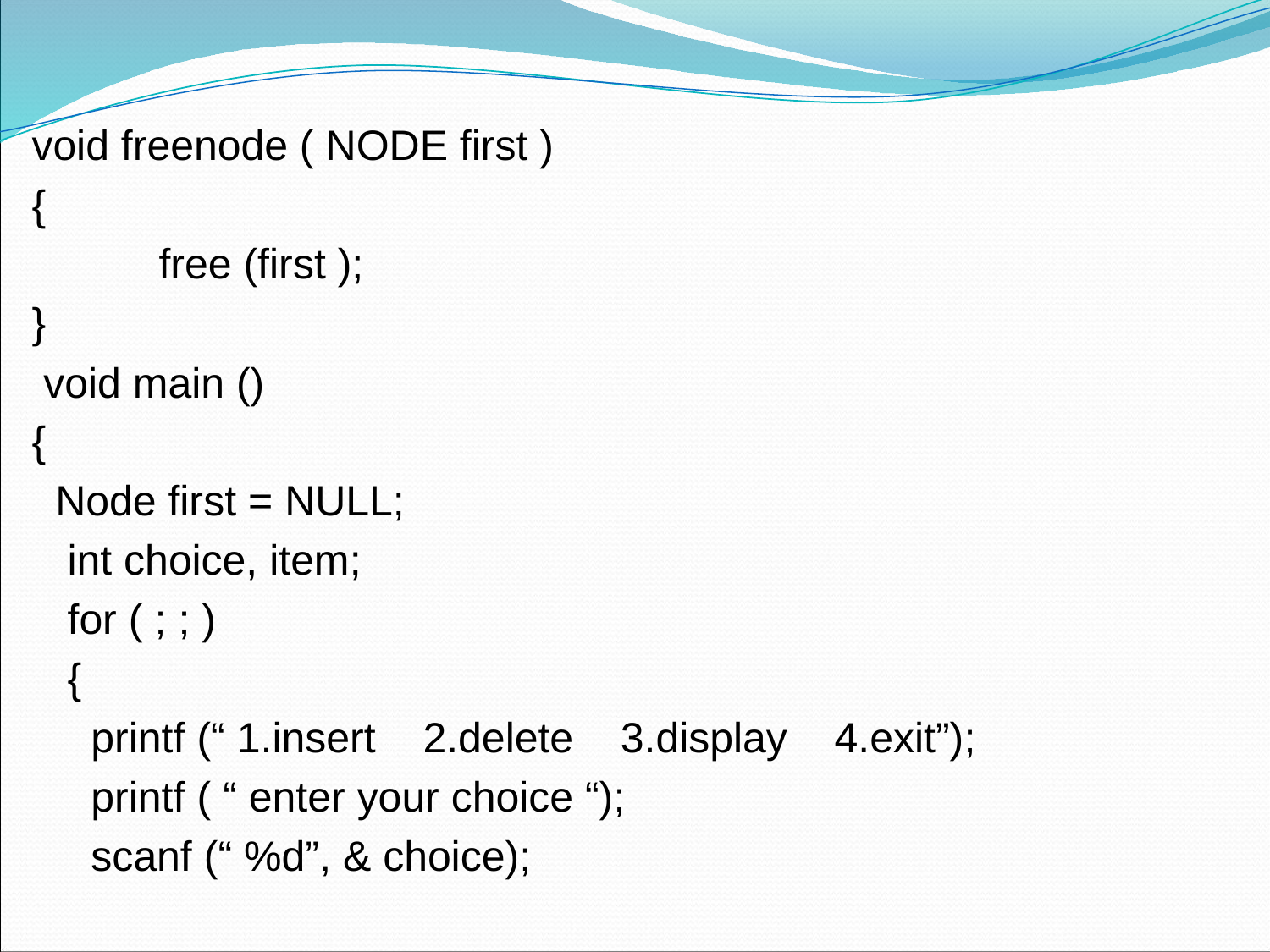

#

void freenode ( NODE first )
{
	free (first );
}
 void main ()
{
  Node first = NULL;
   int choice, item;
   for ( ; ; )
   {
     printf (“ 1.insert    2.delete    3.display    4.exit”);
     printf ( “ enter your choice “);
     scanf (“ %d”, & choice);